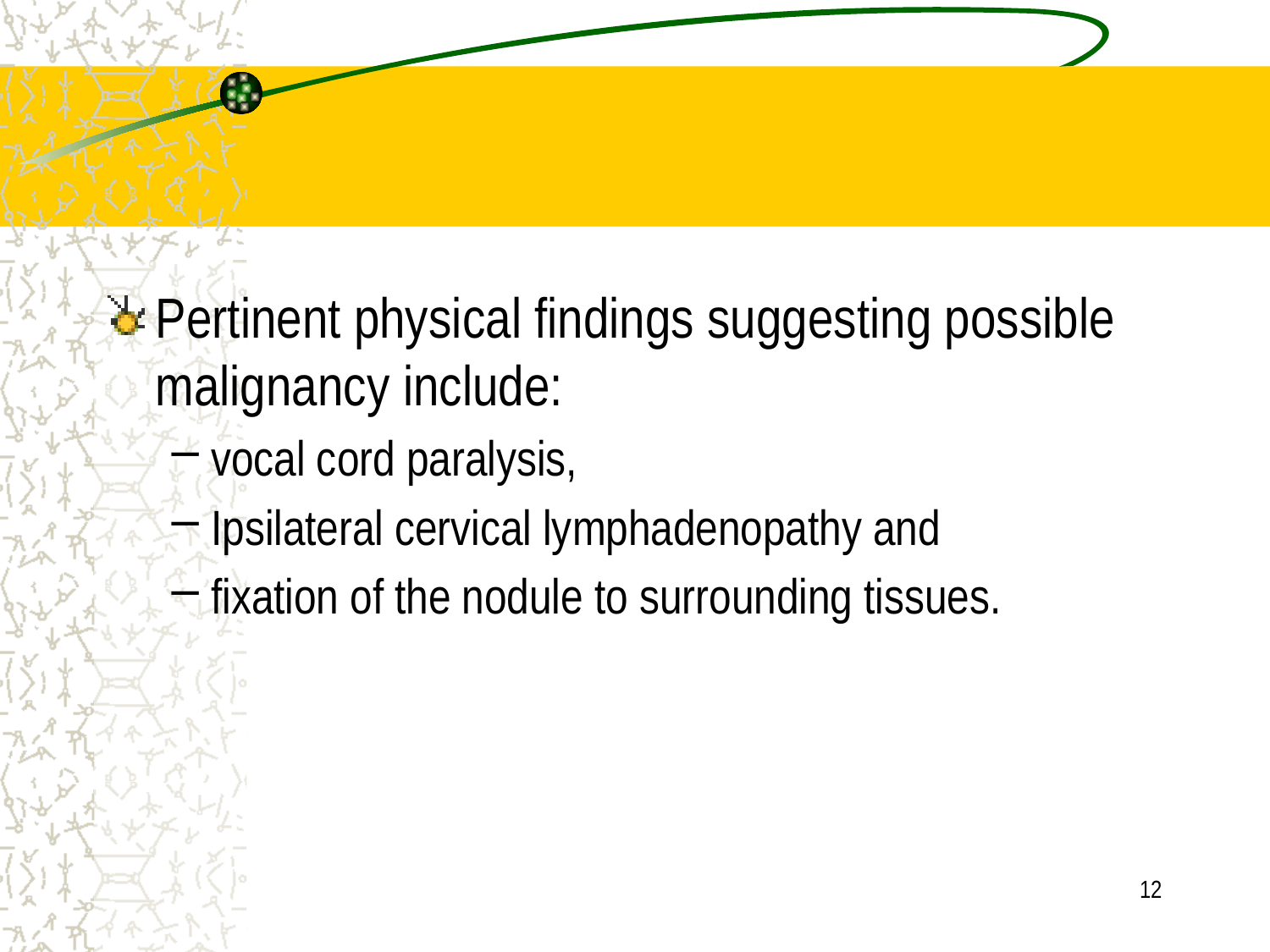

#
Pertinent physical findings suggesting possible malignancy include:
vocal cord paralysis,
Ipsilateral cervical lymphadenopathy and
fixation of the nodule to surrounding tissues.

12